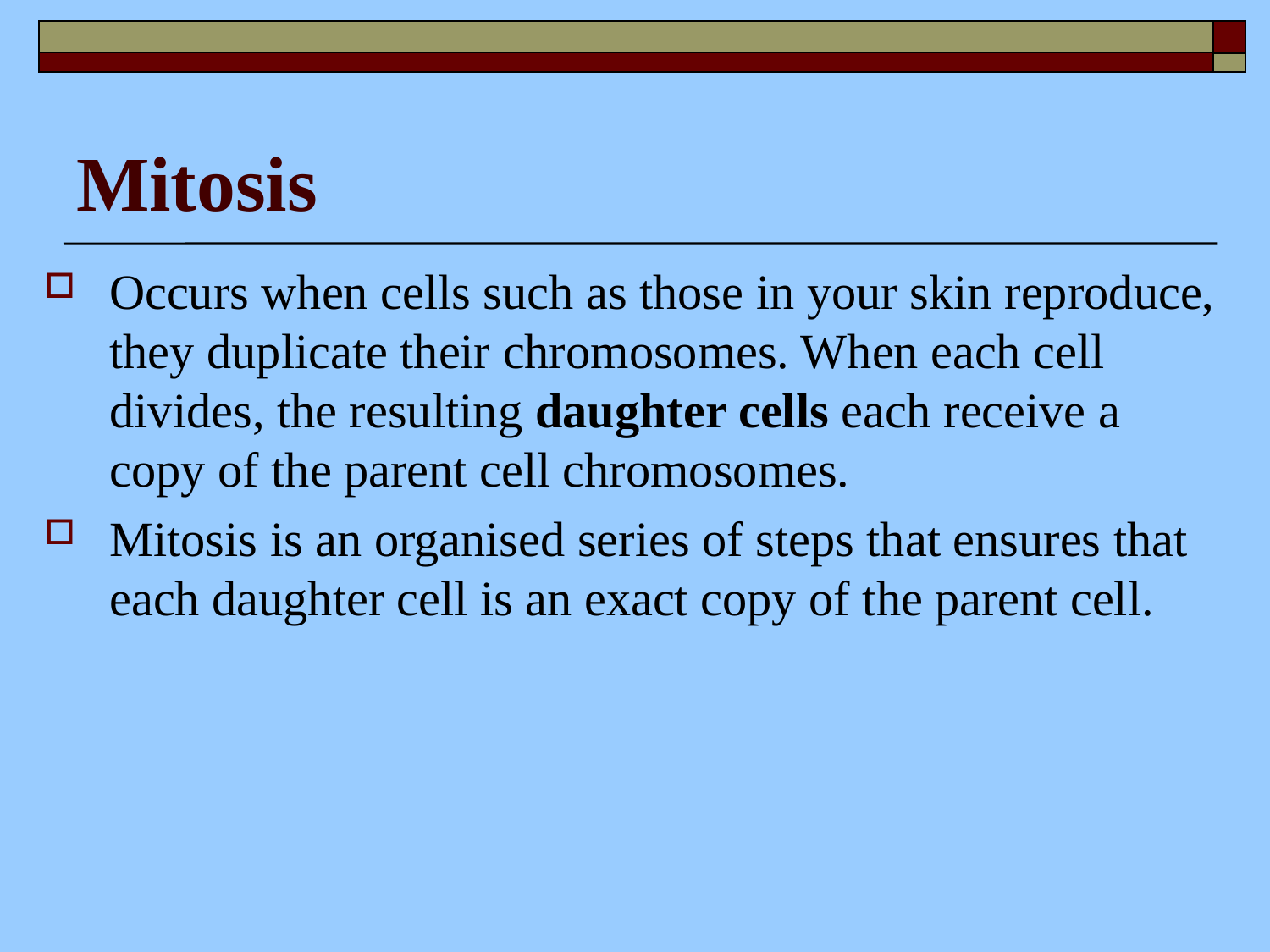

# Mitosis
Occurs when cells such as those in your skin reproduce, they duplicate their chromosomes. When each cell divides, the resulting daughter cells each receive a copy of the parent cell chromosomes.
Mitosis is an organised series of steps that ensures that each daughter cell is an exact copy of the parent cell.